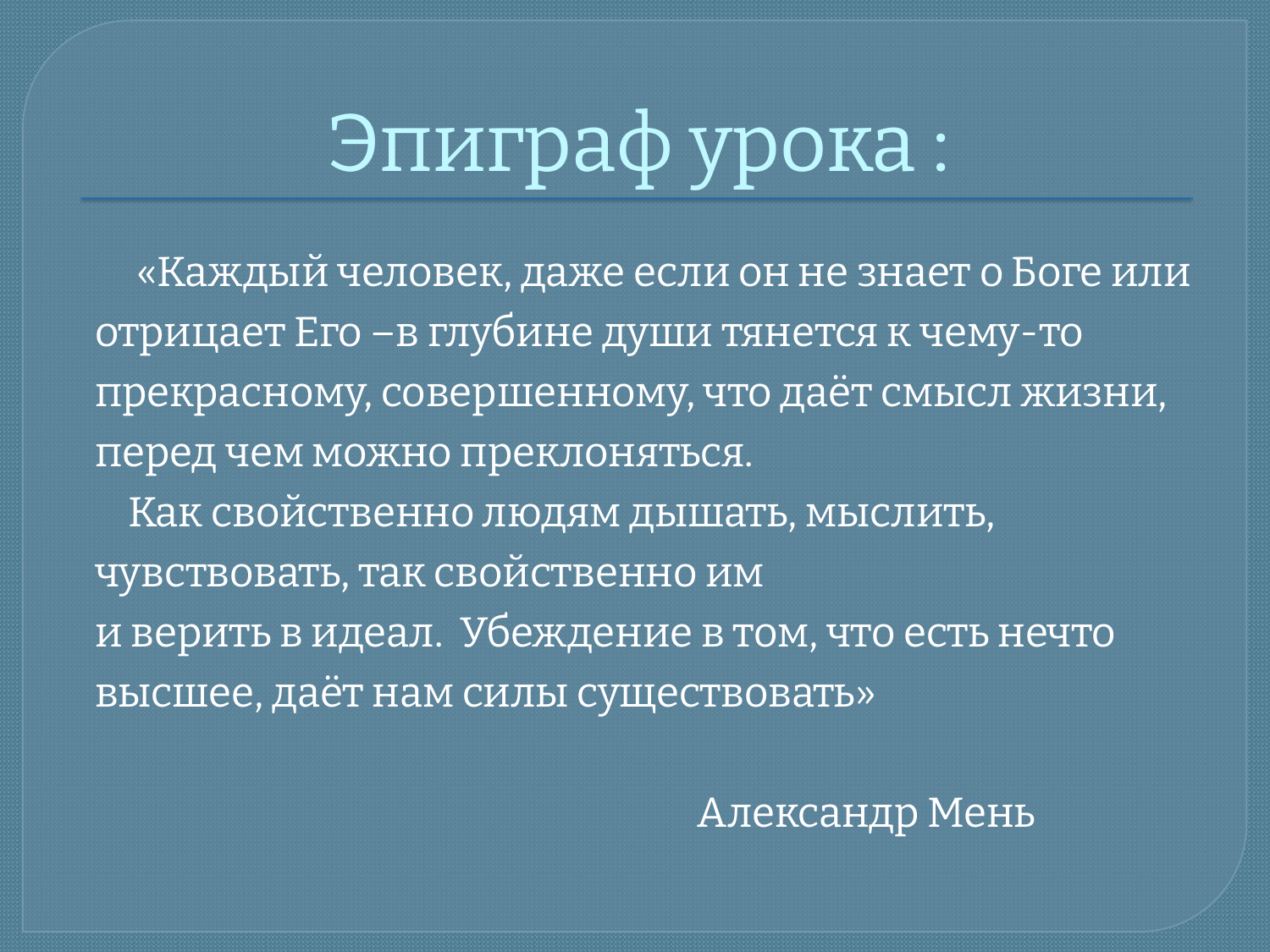

# Эпиграф урока :
     «Каждый человек, даже если он не знает о Боге или отрицает Его –в глубине души тянется к чему-то прекрасному, совершенному, что даёт смысл жизни, перед чем можно преклоняться.
    Как свойственно людям дышать, мыслить, чувствовать, так свойственно им
и верить в идеал.  Убеждение в том, что есть нечто высшее, даёт нам силы существовать»

                                                                         Александр Мень